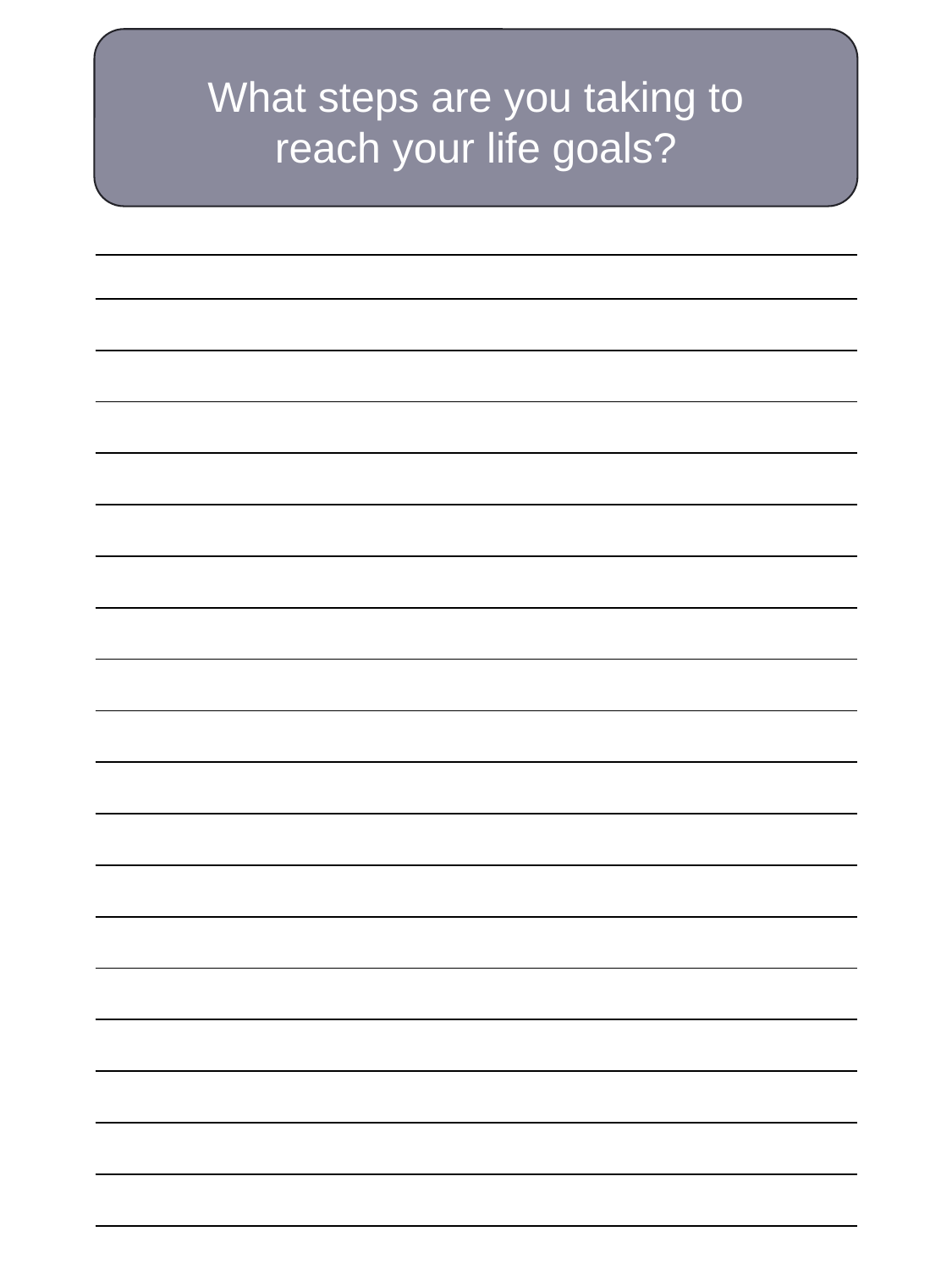

What steps are you taking to reach your life goals?
|  |
| --- |
|  |
|  |
|  |
|  |
|  |
|  |
|  |
|  |
|  |
|  |
|  |
|  |
|  |
|  |
|  |
|  |
|  |
|  |